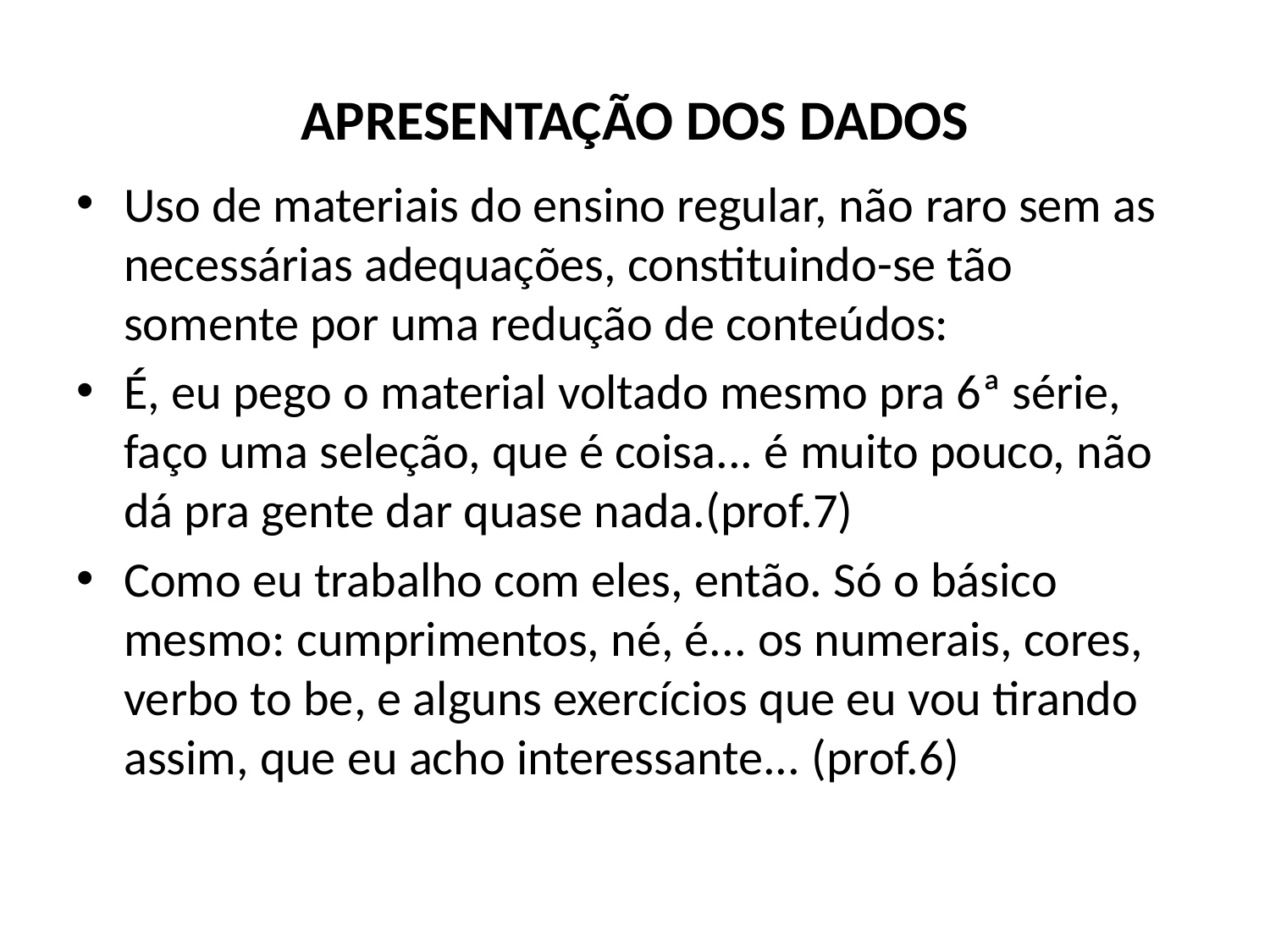

# APRESENTAÇÃO DOS DADOS
Uso de materiais do ensino regular, não raro sem as necessárias adequações, constituindo-se tão somente por uma redução de conteúdos:
É, eu pego o material voltado mesmo pra 6ª série, faço uma seleção, que é coisa... é muito pouco, não dá pra gente dar quase nada.(prof.7)
Como eu trabalho com eles, então. Só o básico mesmo: cumprimentos, né, é... os numerais, cores, verbo to be, e alguns exercícios que eu vou tirando assim, que eu acho interessante... (prof.6)